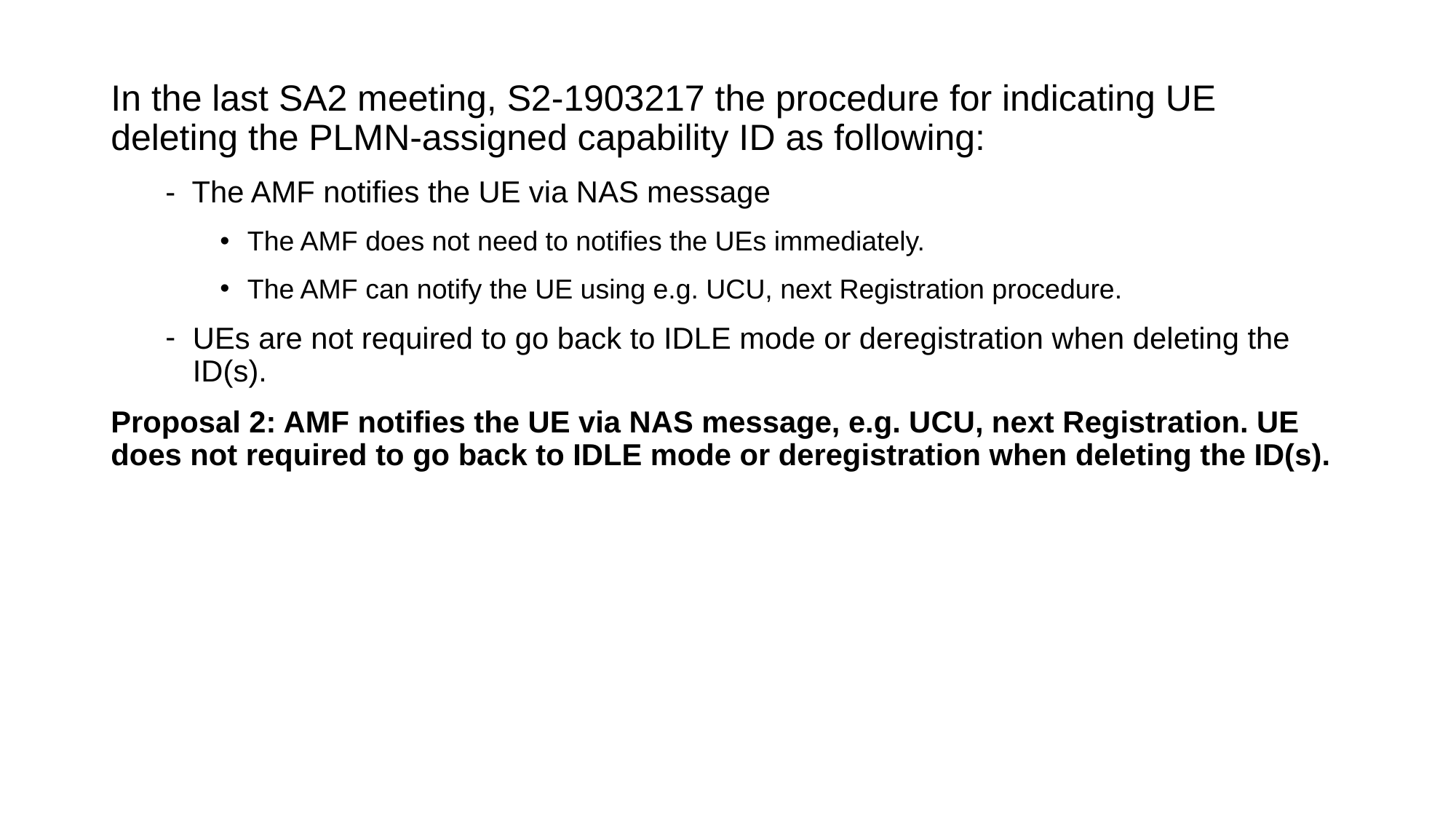

In the last SA2 meeting, S2-1903217 the procedure for indicating UE deleting the PLMN-assigned capability ID as following:
-  The AMF notifies the UE via NAS message
The AMF does not need to notifies the UEs immediately.
The AMF can notify the UE using e.g. UCU, next Registration procedure.
UEs are not required to go back to IDLE mode or deregistration when deleting the ID(s).
Proposal 2: AMF notifies the UE via NAS message, e.g. UCU, next Registration. UE does not required to go back to IDLE mode or deregistration when deleting the ID(s).